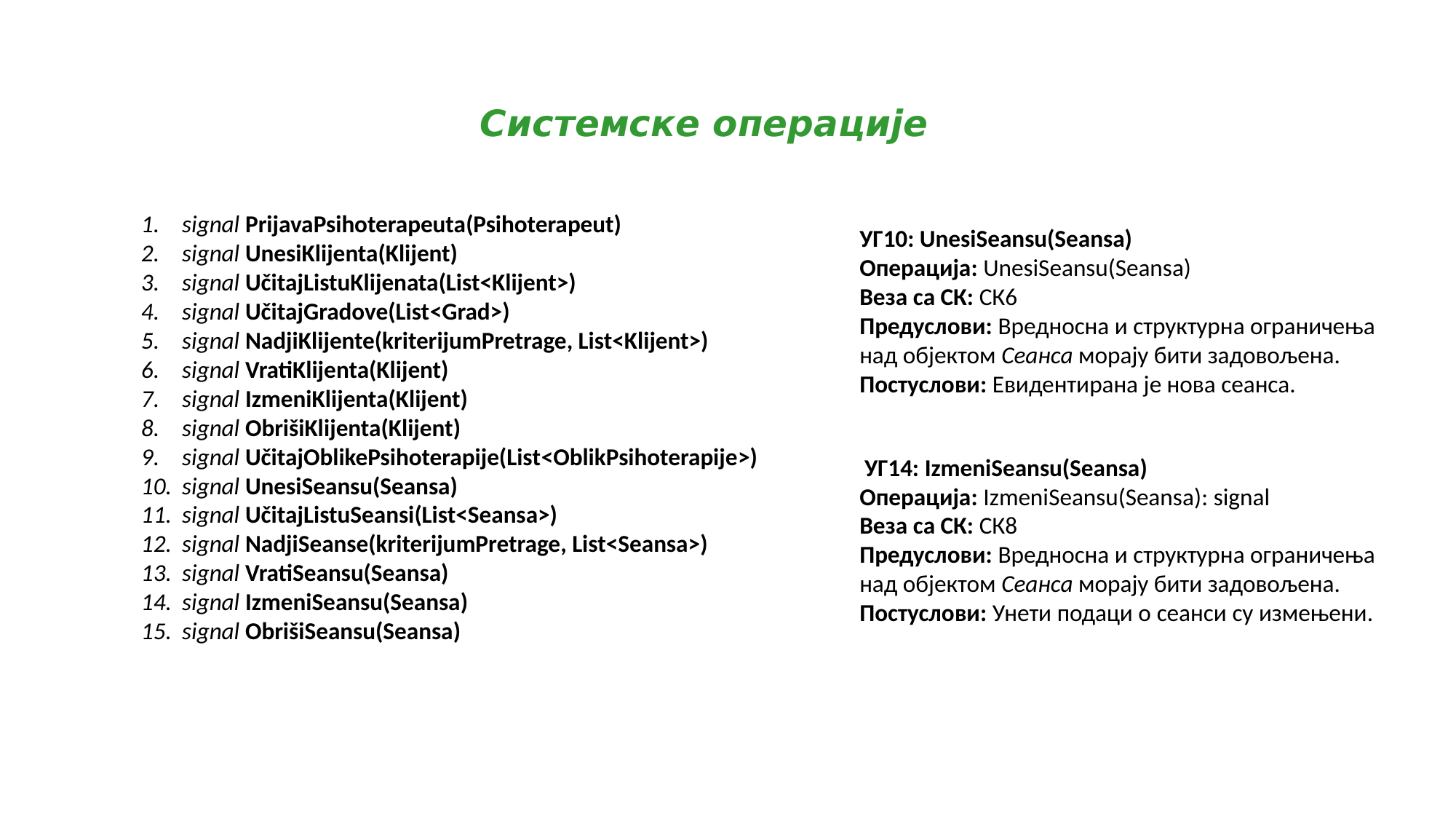

Системске операције

УГ10: UnesiSeansu(Seansa)
Операција: UnesiSeansu(Seansa)
Веза са СК: СК6
Предуслови: Вредносна и структурна ограничења над објектом Сеанса морају бити задовољена.
Постуслови: Евидентирана је нова сеанса.

 УГ14: IzmeniSeansu(Seansa)
Операција: IzmeniSeansu(Seansa): signal
Веза са СК: СК8
Предуслови: Вредносна и структурна ограничења над објектом Сеанса морају бити задовољена.
Постуслови: Унети подаци о сеанси су измењени.

signal PrijavaPsihoterapeuta(Psihoterapeut)
signal UnesiKlijenta(Klijent)
signal UčitajListuKlijenata(List<Klijent>)
signal UčitajGradove(List<Grad>)
signal NadjiKlijente(kriterijumPretrage, List<Klijent>)
signal VratiKlijenta(Klijent)
signal IzmeniKlijenta(Klijent)
signal ObrišiKlijenta(Klijent)
signal UčitajOblikePsihoterapije(List<OblikPsihoterapije>)
signal UnesiSeansu(Seansa)
signal UčitajListuSeansi(List<Seansa>)
signal NadjiSeanse(kriterijumPretrage, List<Seansa>)
signal VratiSeansu(Seansa)
signal IzmeniSeansu(Seansa)
signal ObrišiSeansu(Seansa)